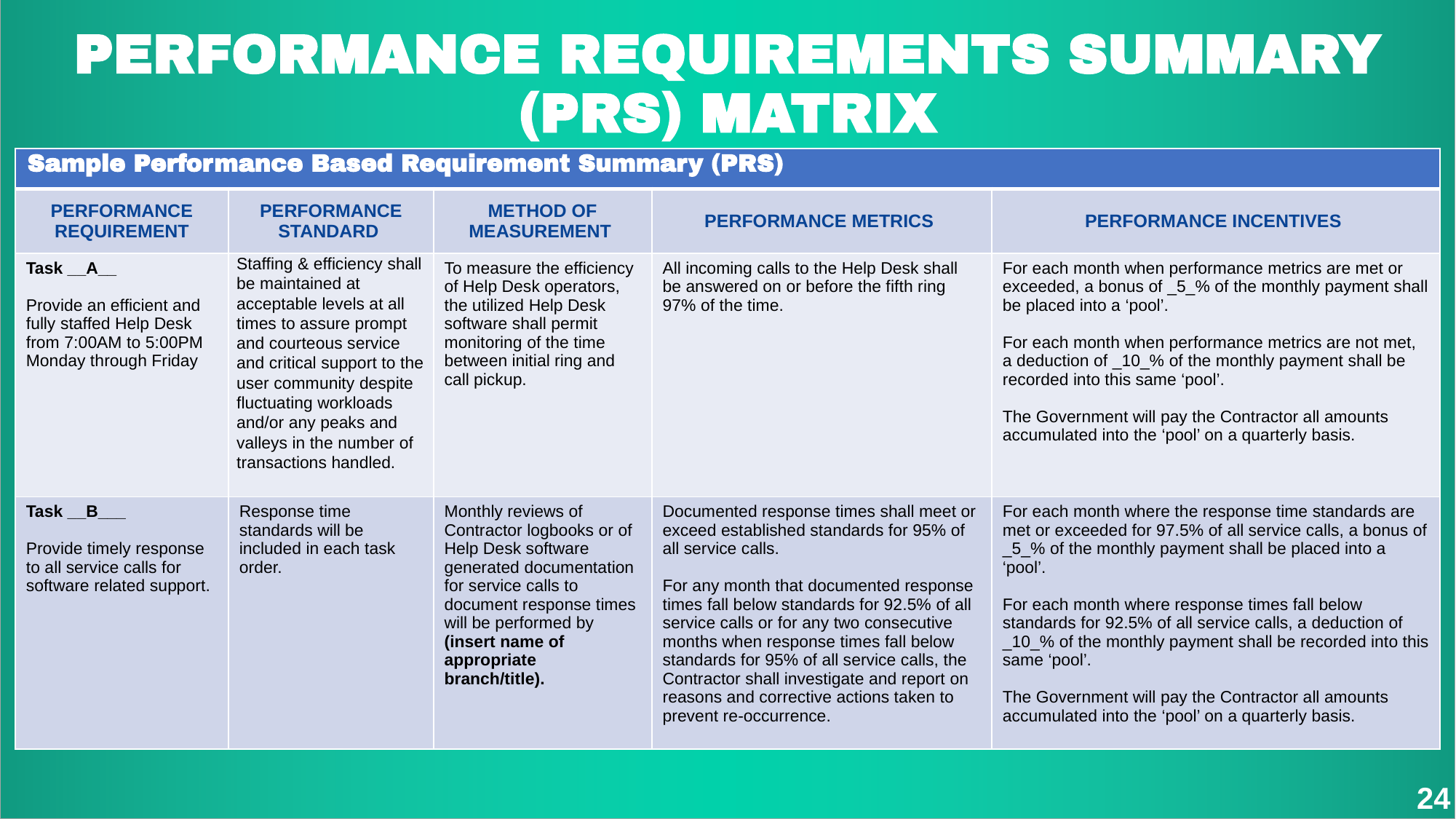

PERFORMANCE REQUIREMENTS SUMMARY (PRS) MATRIX
| Sample Performance Based Requirement Summary (PRS) |  |  |  |  |
| --- | --- | --- | --- | --- |
| PERFORMANCE REQUIREMENT | PERFORMANCE STANDARD | METHOD OF MEASUREMENT | PERFORMANCE METRICS | PERFORMANCE INCENTIVES |
| Task \_\_A\_\_   Provide an efficient and fully staffed Help Desk from 7:00AM to 5:00PM Monday through Friday | Staffing & efficiency shall be maintained at acceptable levels at all times to assure prompt and courteous service and critical support to the user community despite fluctuating workloads and/or any peaks and valleys in the number of transactions handled. | To measure the efficiency of Help Desk operators, the utilized Help Desk software shall permit monitoring of the time between initial ring and call pickup. | All incoming calls to the Help Desk shall be answered on or before the fifth ring 97% of the time. | For each month when performance metrics are met or exceeded, a bonus of \_5\_% of the monthly payment shall be placed into a ‘pool’.   For each month when performance metrics are not met, a deduction of \_10\_% of the monthly payment shall be recorded into this same ‘pool’.   The Government will pay the Contractor all amounts accumulated into the ‘pool’ on a quarterly basis. |
| Task \_\_B\_\_\_   Provide timely response to all service calls for software related support. | Response time standards will be included in each task order. | Monthly reviews of Contractor logbooks or of Help Desk software generated documentation for service calls to document response times will be performed by (insert name of appropriate branch/title). | Documented response times shall meet or exceed established standards for 95% of all service calls.   For any month that documented response times fall below standards for 92.5% of all service calls or for any two consecutive months when response times fall below standards for 95% of all service calls, the Contractor shall investigate and report on reasons and corrective actions taken to prevent re-occurrence. | For each month where the response time standards are met or exceeded for 97.5% of all service calls, a bonus of \_5\_% of the monthly payment shall be placed into a ‘pool’.   For each month where response times fall below standards for 92.5% of all service calls, a deduction of \_10\_% of the monthly payment shall be recorded into this same ‘pool’.   The Government will pay the Contractor all amounts accumulated into the ‘pool’ on a quarterly basis. |
24